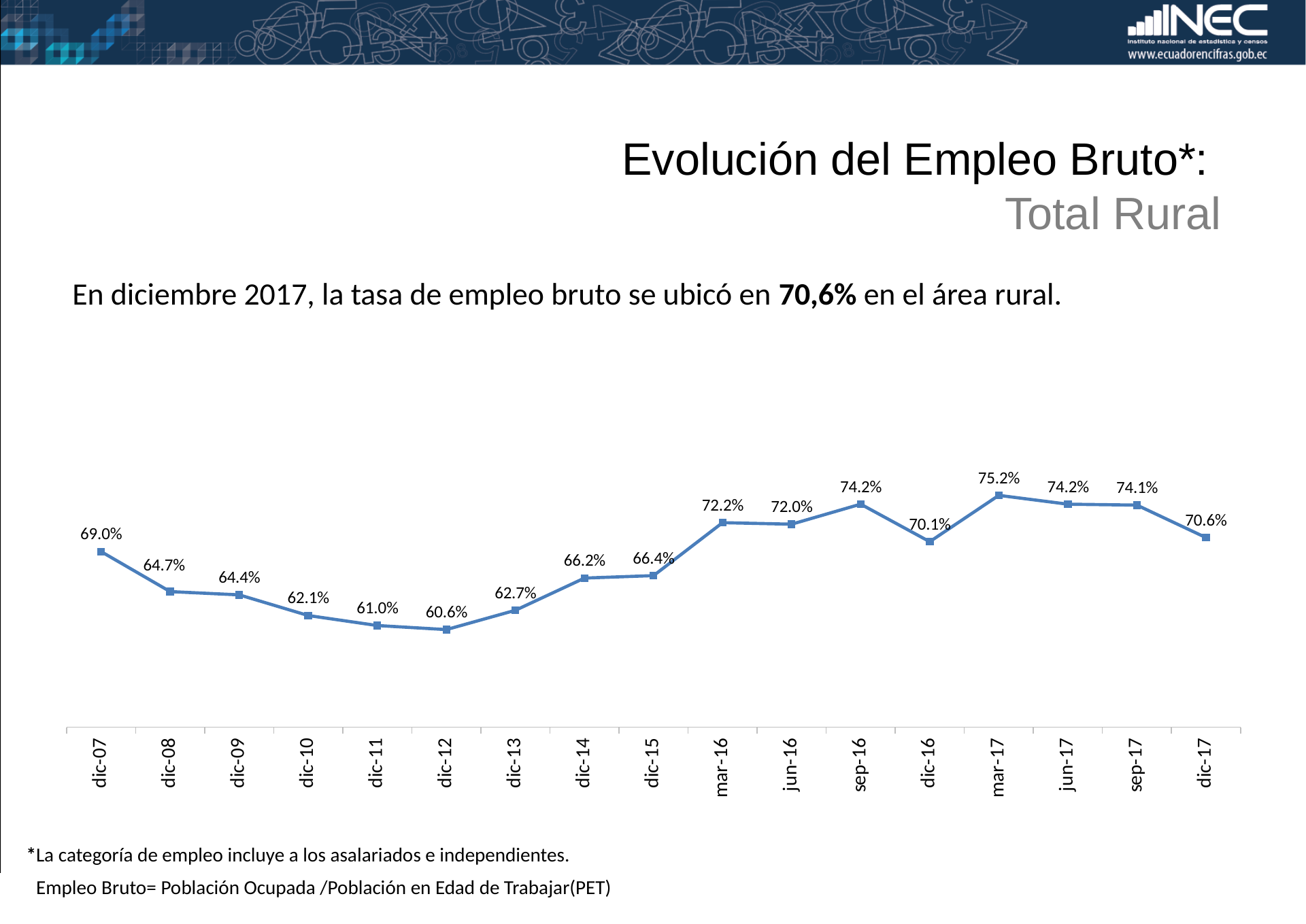

Evolución del Empleo Bruto*:
Total Rural
En diciembre 2017, la tasa de empleo bruto se ubicó en 70,6% en el área rural.

### Chart

| Category | Empleo Bruto |
|---|---|
| dic-07 | 0.690496543172986 |
| dic-08 | 0.6470888256365906 |
| dic-09 | 0.6435802916197113 |
| dic-10 | 0.6211610209330345 |
| dic-11 | 0.6103110230703086 |
| dic-12 | 0.6058911942464595 |
| dic-13 | 0.626853813171655 |
| dic-14 | 0.6618348496417752 |
| dic-15 | 0.664487133989759 |
| mar-16 | 0.7219055264966731 |
| jun-16 | 0.7202598160123191 |
| sep-16 | 0.7419897836010588 |
| dic-16 | 0.7012445519236569 |
| mar-17 | 0.7515013895089289 |
| jun-17 | 0.741950050482669 |
| sep-17 | 0.7409358940943618 |
| dic-17 | 0.7057162454760312 |
*La categoría de empleo incluye a los asalariados e independientes.
Empleo Bruto= Población Ocupada /Población en Edad de Trabajar(PET)